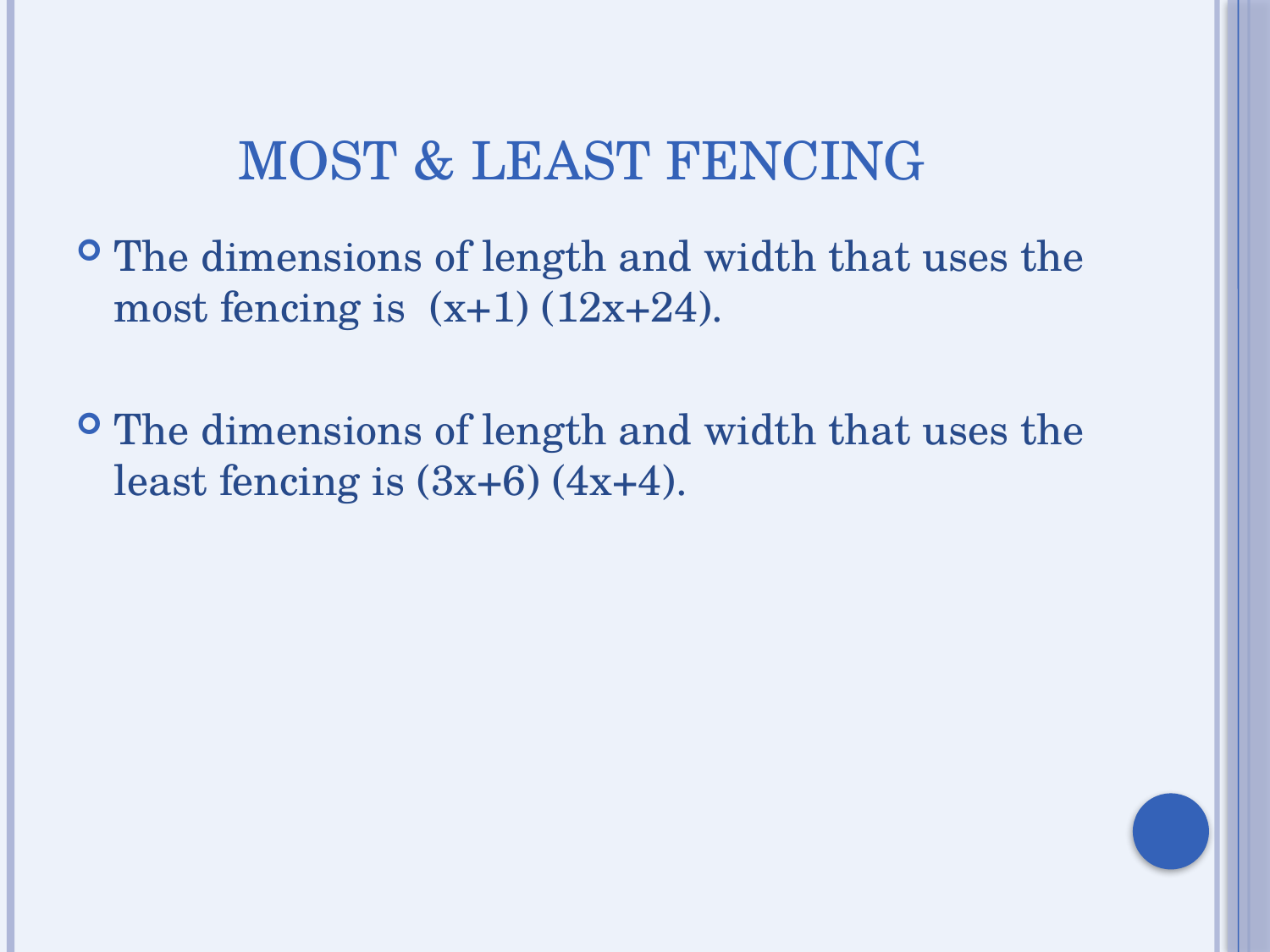

# Most & least fencing
The dimensions of length and width that uses the most fencing is  (x+1) (12x+24).

The dimensions of length and width that uses the least fencing is (3x+6) (4x+4).